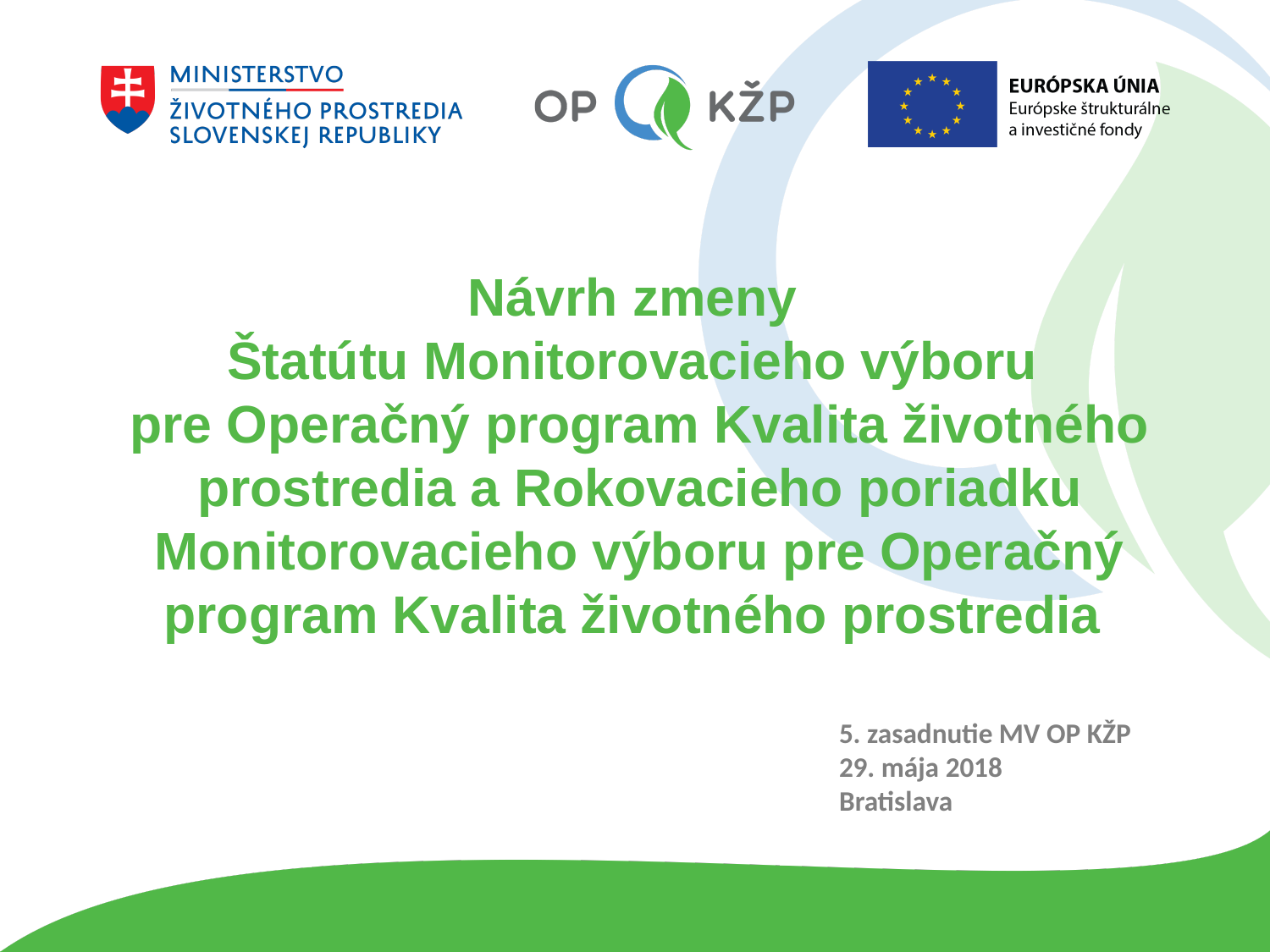

Návrh zmeny
Štatútu Monitorovacieho výboru
pre Operačný program Kvalita životného prostredia a Rokovacieho poriadku Monitorovacieho výboru pre Operačný program Kvalita životného prostredia
5. zasadnutie MV OP KŽP
29. mája 2018
Bratislava